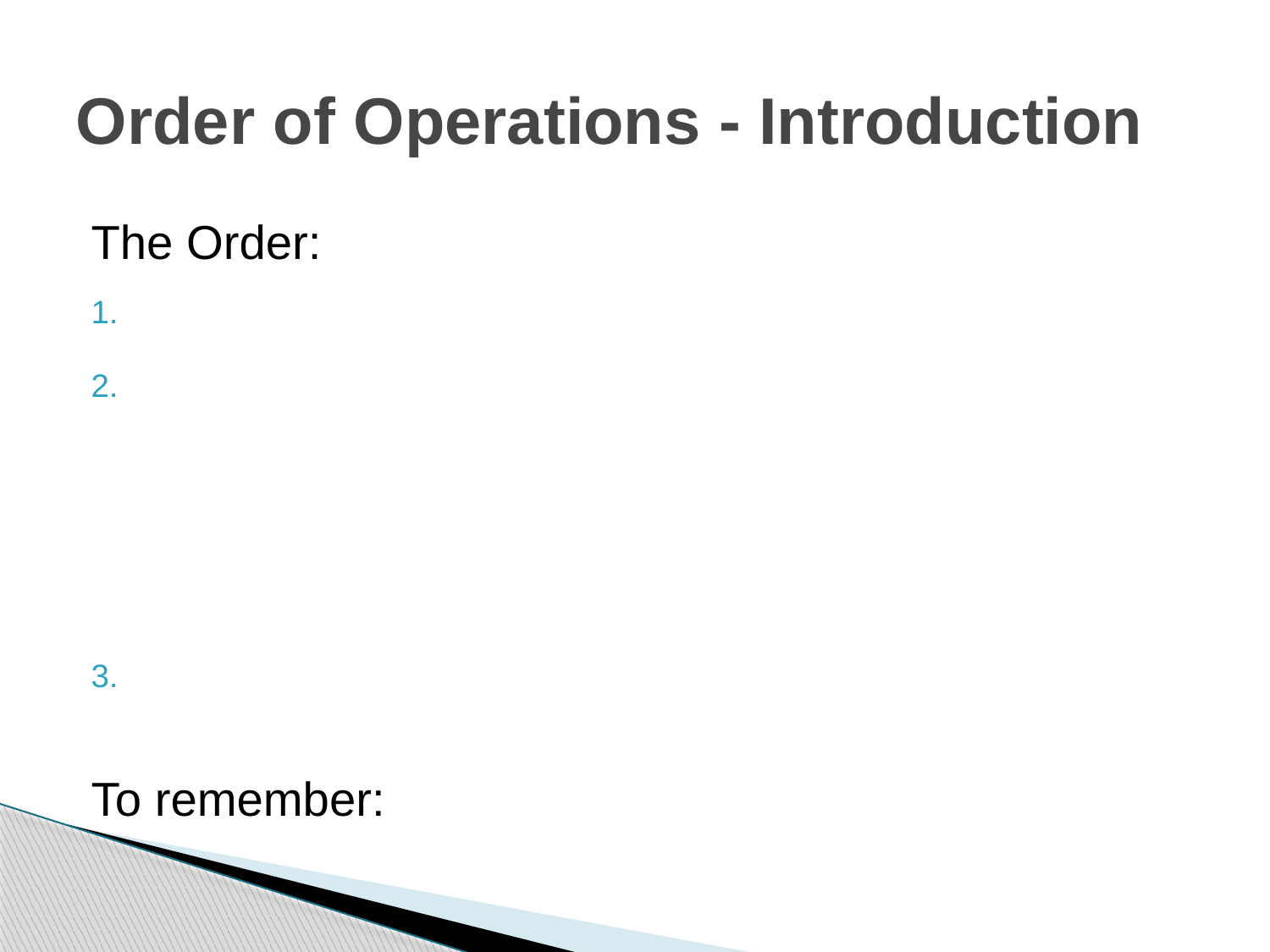

# Order of Operations - Introduction
The Order:

To remember: